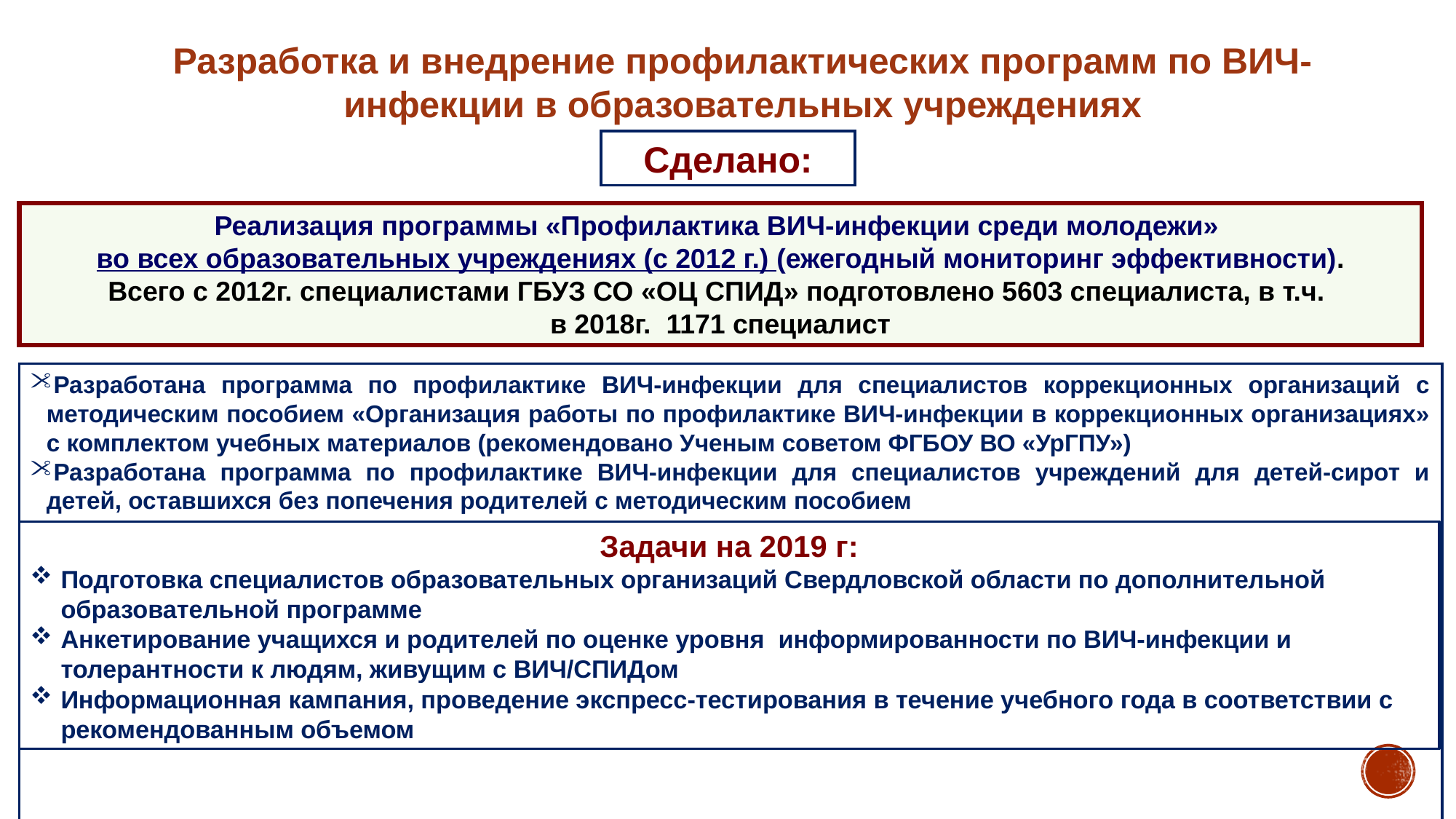

Разработка и внедрение профилактических программ по ВИЧ-инфекции в образовательных учреждениях
Сделано:
Реализация программы «Профилактика ВИЧ-инфекции среди молодежи»
во всех образовательных учреждениях (с 2012 г.) (ежегодный мониторинг эффективности).
Всего с 2012г. специалистами ГБУЗ СО «ОЦ СПИД» подготовлено 5603 специалиста, в т.ч.
в 2018г.  1171 специалист
Разработана программа по профилактике ВИЧ-инфекции для специалистов коррекционных организаций с методическим пособием «Организация работы по профилактике ВИЧ-инфекции в коррекционных организациях» с комплектом учебных материалов (рекомендовано Ученым советом ФГБОУ ВО «УрГПУ»)
Разработана программа по профилактике ВИЧ-инфекции для специалистов учреждений для детей-сирот и детей, оставшихся без попечения родителей с методическим пособием
Задачи на 2019 г:
Подготовка специалистов образовательных организаций Свердловской области по дополнительной образовательной программе
Анкетирование учащихся и родителей по оценке уровня  информированности по ВИЧ-инфекции и толерантности к людям, живущим с ВИЧ/СПИДом
Информационная кампания, проведение экспресс-тестирования в течение учебного года в соответствии с рекомендованным объемом